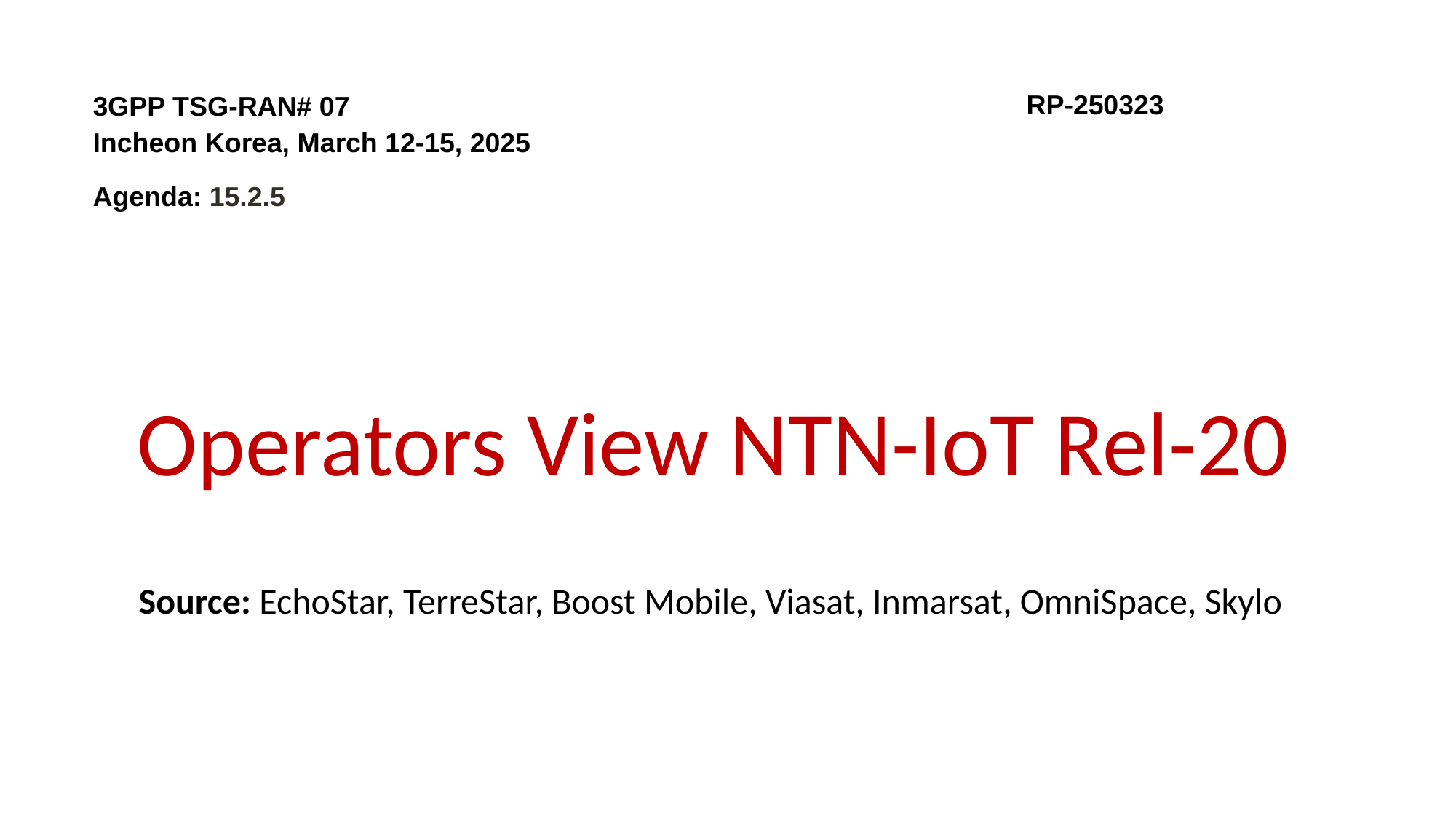

3GPP TSG-RAN# 07
Incheon Korea, March 12-15, 2025
Agenda: 15.2.5
RP-250323
# Operators View NTN-IoT Rel-20
Source: EchoStar, TerreStar, Boost Mobile, Viasat, Inmarsat, OmniSpace, Skylo